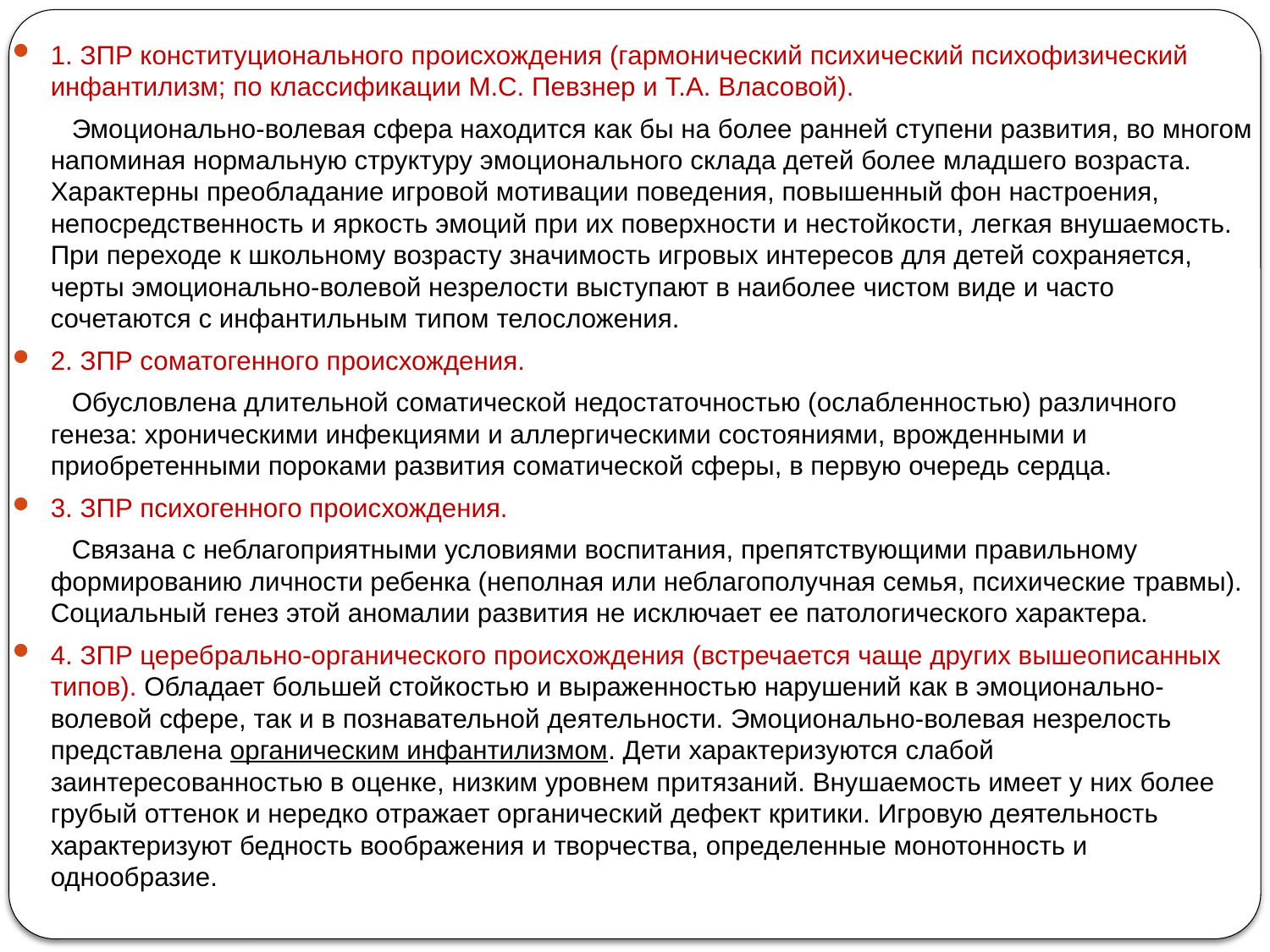

1. ЗПР конституционального происхождения (гармонический психический психофизический инфантилизм; по классификации М.С. Певзнер и Т.А. Власовой).
        Эмоционально-волевая сфера находится как бы на более ранней ступени развития, во многом напоминая нормальную структуру эмоционального склада детей более младшего возраста. Характерны преобладание игровой мотивации поведения, повышенный фон настроения, непосредственность и яркость эмоций при их поверхности и нестойкости, легкая внушаемость. При переходе к школьному возрасту значимость игровых интересов для детей сохраняется, черты эмоционально-волевой незрелости выступают в наиболее чистом виде и часто сочетаются с инфантильным типом телосложения.
2. ЗПР соматогенного происхождения.
        Обусловлена длительной соматической недостаточностью (ослабленностью) различного генеза: хроническими инфекциями и аллергическими состояниями, врожденными и приобретенными пороками развития соматической сферы, в первую очередь сердца.
3. ЗПР психогенного происхождения.
        Связана с неблагоприятными условиями воспитания, препятствующими правильному формированию личности ребенка (неполная или неблагополучная семья, психические травмы). Социальный генез этой аномалии развития не исключает ее патологического характера.
4. ЗПР церебрально-органического происхождения (встречается чаще других вышеописанных типов). Обладает большей стойкостью и выраженностью нарушений как в эмоционально-волевой сфере, так и в познавательной деятельности. Эмоционально-волевая незрелость представлена органическим инфантилизмом. Дети характеризуются слабой заинтересованностью в оценке, низким уровнем притязаний. Внушаемость имеет у них более грубый оттенок и нередко отражает органический дефект критики. Игровую деятельность характеризуют бедность воображения и творчества, определенные монотонность и однообразие.